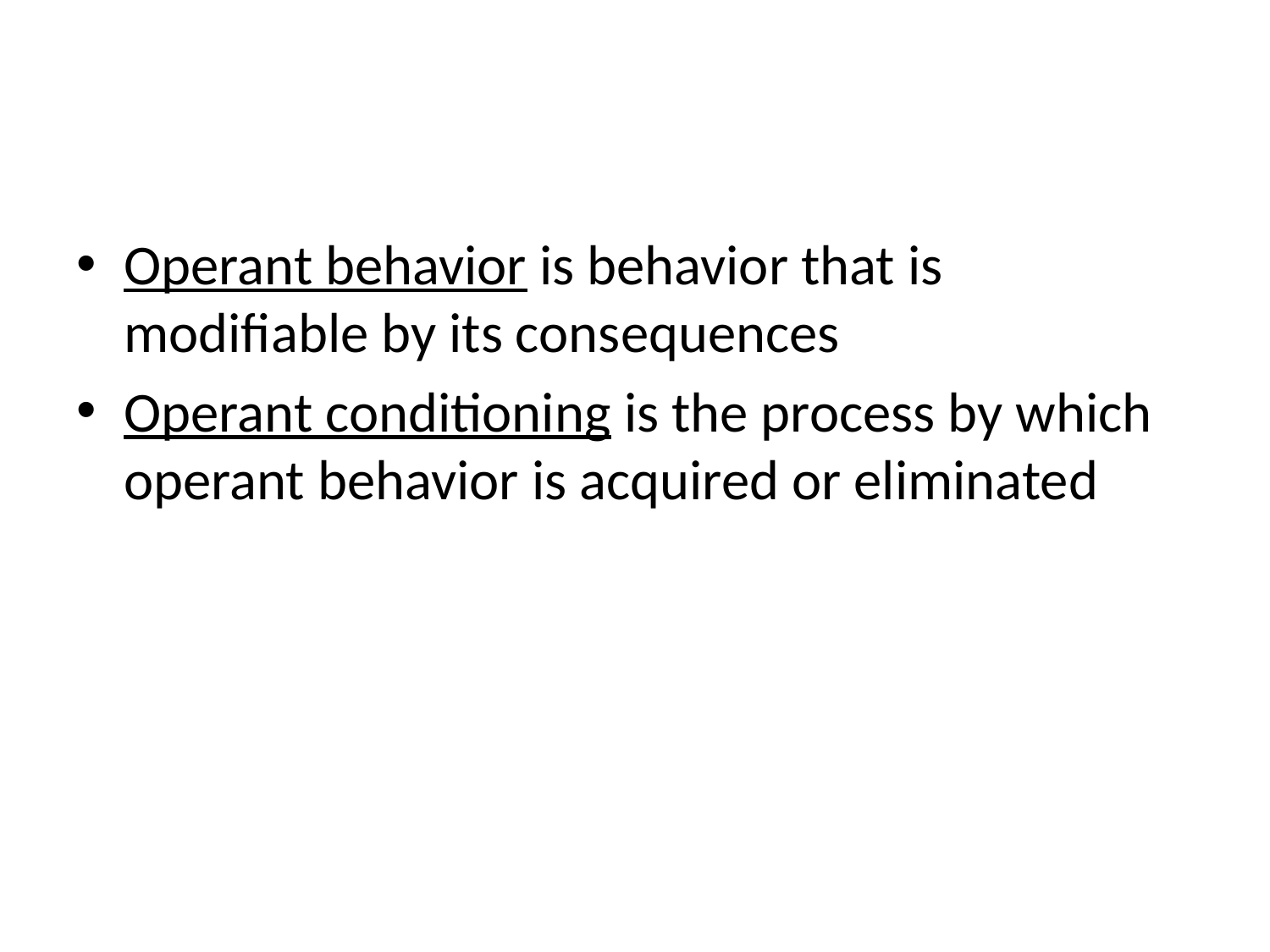

#
Operant behavior is behavior that is modifiable by its consequences
Operant conditioning is the process by which operant behavior is acquired or eliminated